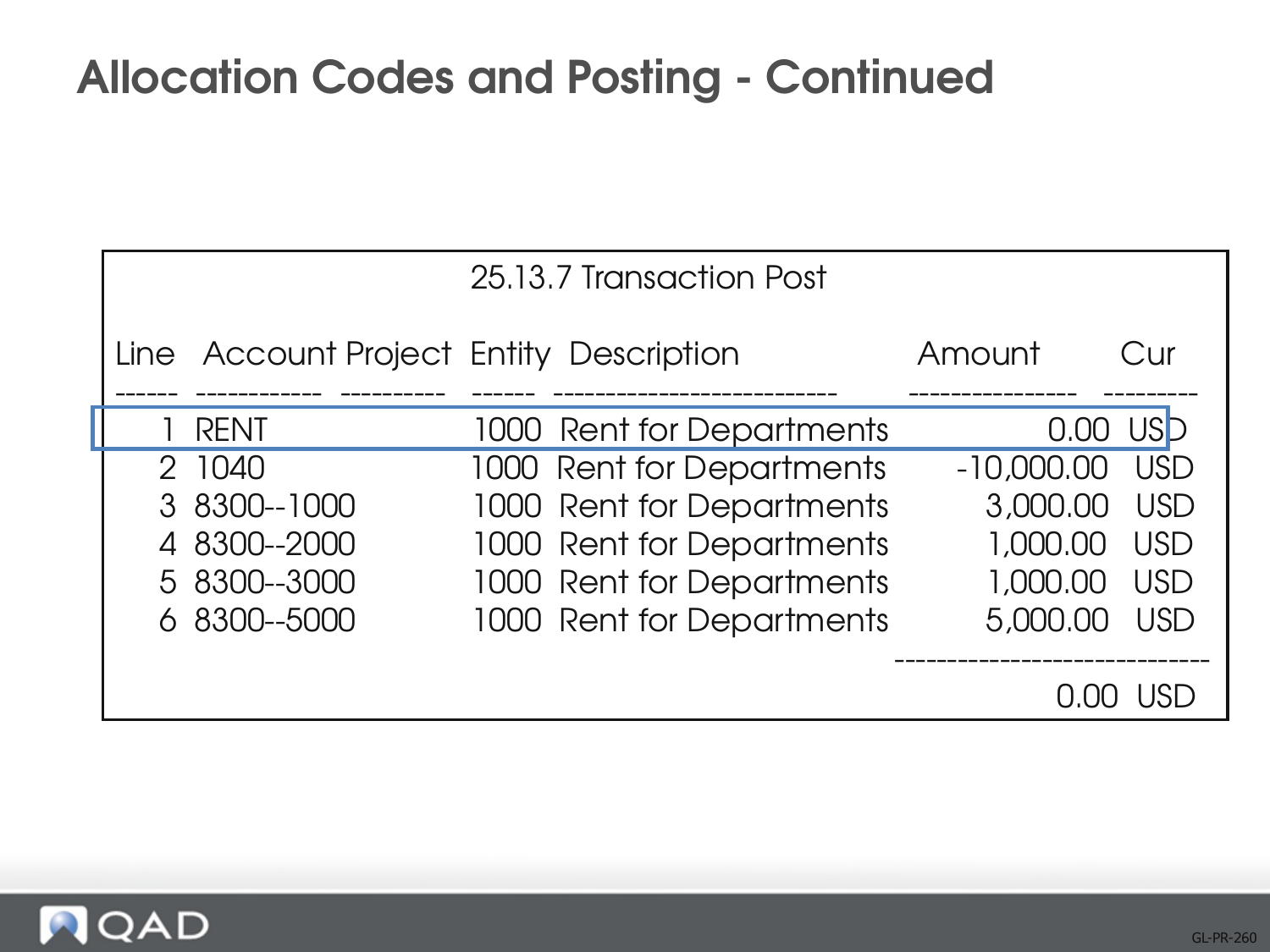

# Allocation Codes and Posting - Continued
                                        25.13.7 Transaction Post

Line   Account Project  Entity  Description                    Amount         Cur
------  ------------  ----------   ------  ---------------------------        ----------------   ---------
     1  RENT                       1000  Rent for Departments                  0.00  USD
     2  1040                       1000  Rent for Departments        -10,000.00   USD
     3  8300--1000             1000  Rent for Departments           3,000.00   USD
     4  8300--2000             1000  Rent for Departments           1,000.00   USD
     5  8300--3000             1000  Rent for Departments           1,000.00   USD
     6  8300--5000             1000  Rent for Departments           5,000.00   USD
                                                                                        ------------------------------
                                                                                                          0.00  USD

GL-PR-260